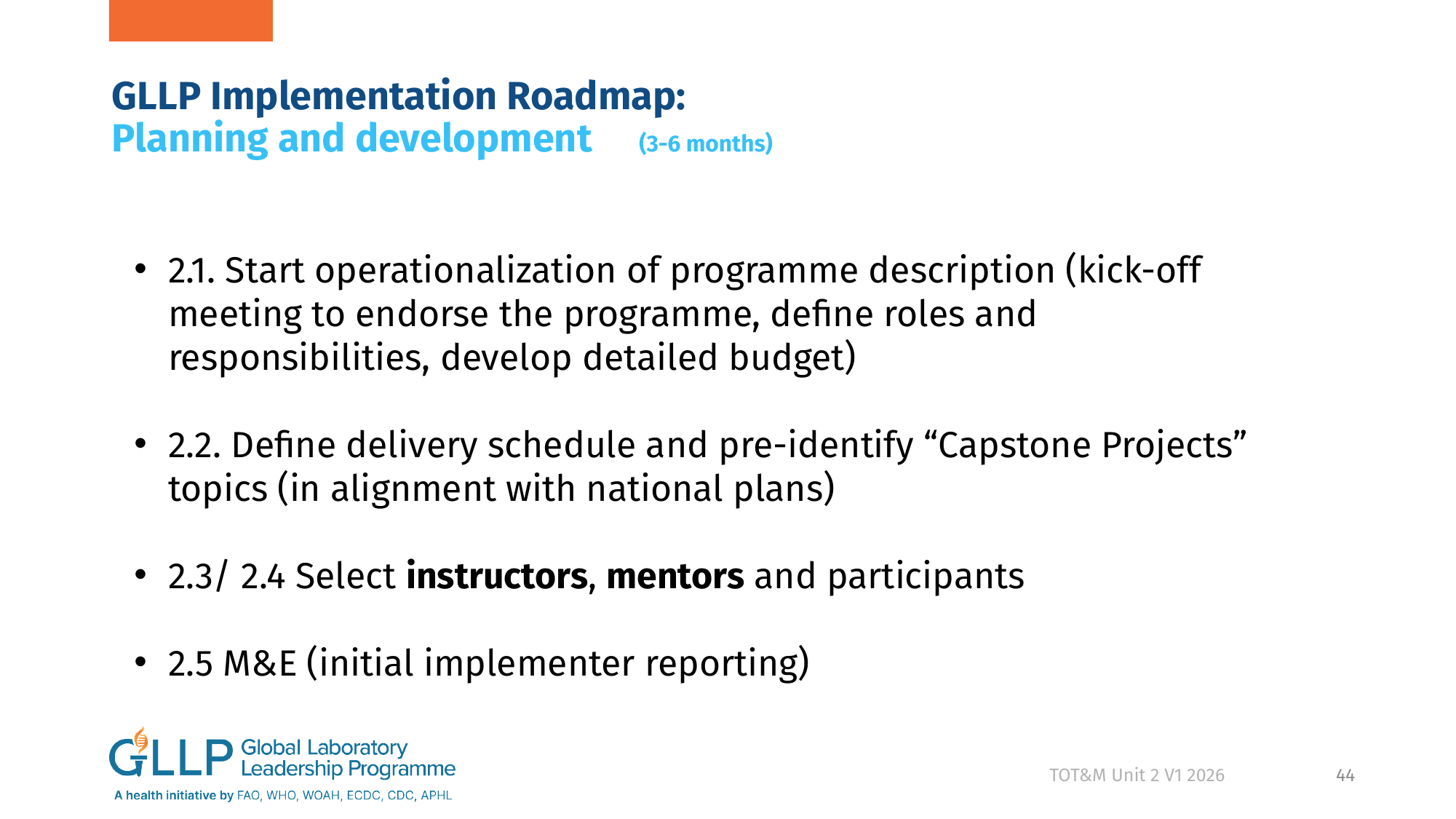

# GLLP Implementation Roadmap: Planning and development	(3-6 months)
2.1. Start operationalization of programme description (kick-off meeting to endorse the programme, define roles and responsibilities, develop detailed budget)​​

2.2. Define delivery schedule and pre-identify “Capstone Projects” topics (in alignment with national plans)

2.3/ 2.4 Select instructors, mentors and participants

2.5 M&E (initial implementer reporting)
TOT&M Unit 2 V1 2026
44